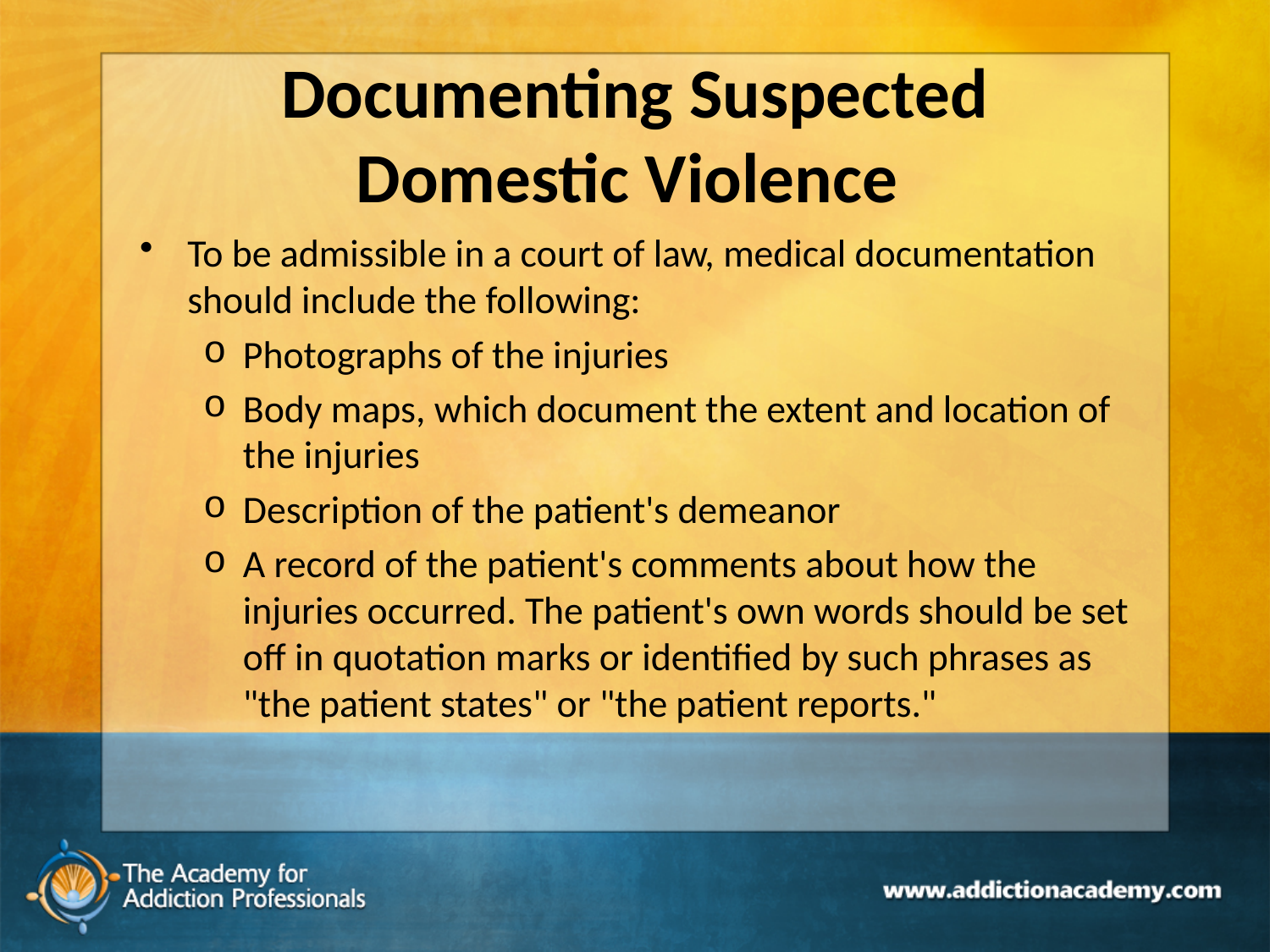

# Documenting Suspected Domestic Violence
To be admissible in a court of law, medical documentation should include the following:
Photographs of the injuries
Body maps, which document the extent and location of the injuries
Description of the patient's demeanor
A record of the patient's comments about how the injuries occurred. The patient's own words should be set off in quotation marks or identified by such phrases as "the patient states" or "the patient reports."